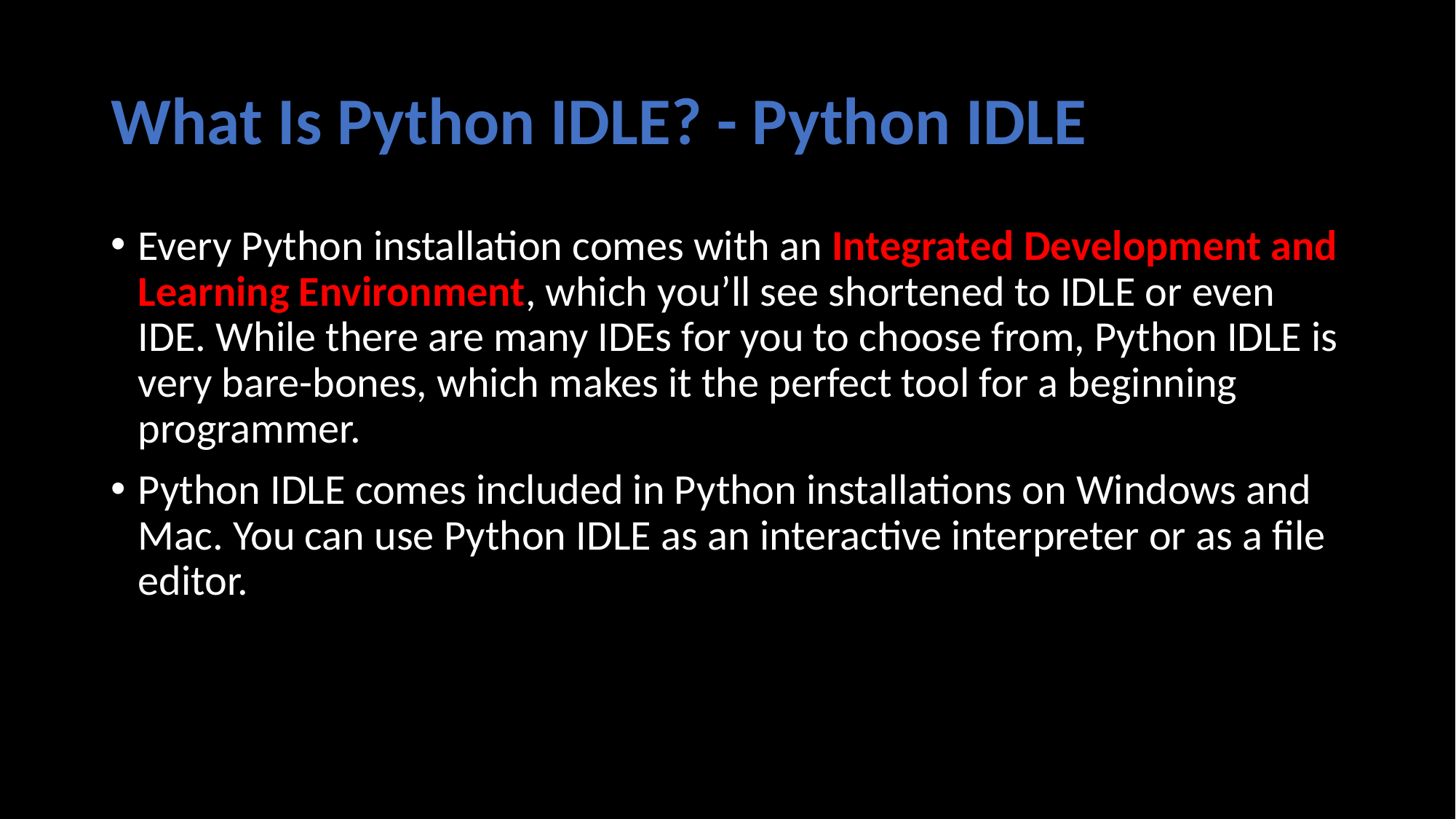

# What Is Python IDLE? - Python IDLE
Every Python installation comes with an Integrated Development and Learning Environment, which you’ll see shortened to IDLE or even IDE. While there are many IDEs for you to choose from, Python IDLE is very bare-bones, which makes it the perfect tool for a beginning programmer.
Python IDLE comes included in Python installations on Windows and Mac. You can use Python IDLE as an interactive interpreter or as a file editor.